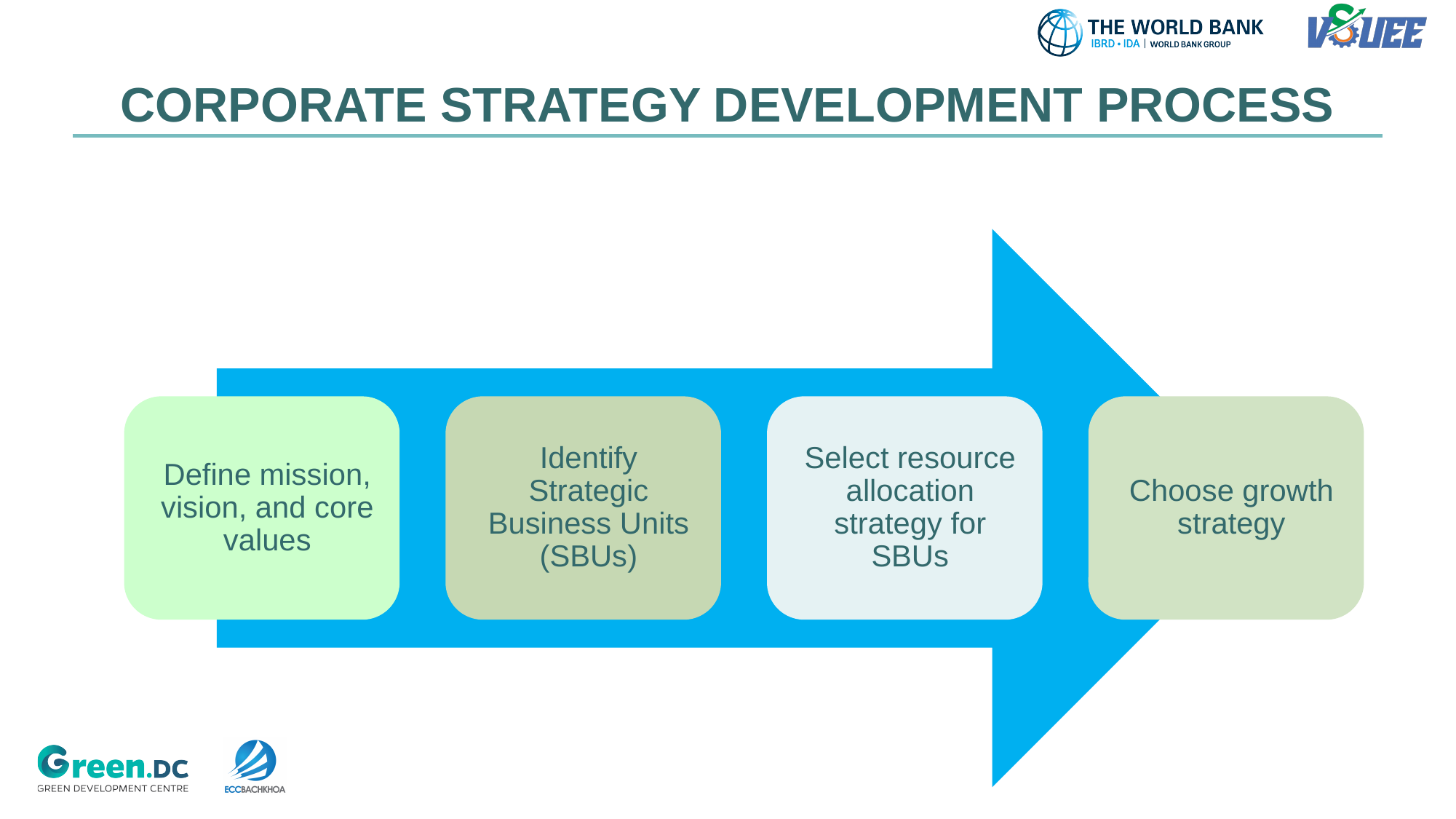

# CORPORATE STRATEGY DEVELOPMENT PROCESS
Define mission, vision, and core values
Identify Strategic Business Units (SBUs)
Select resource allocation strategy for SBUs
Choose growth strategy